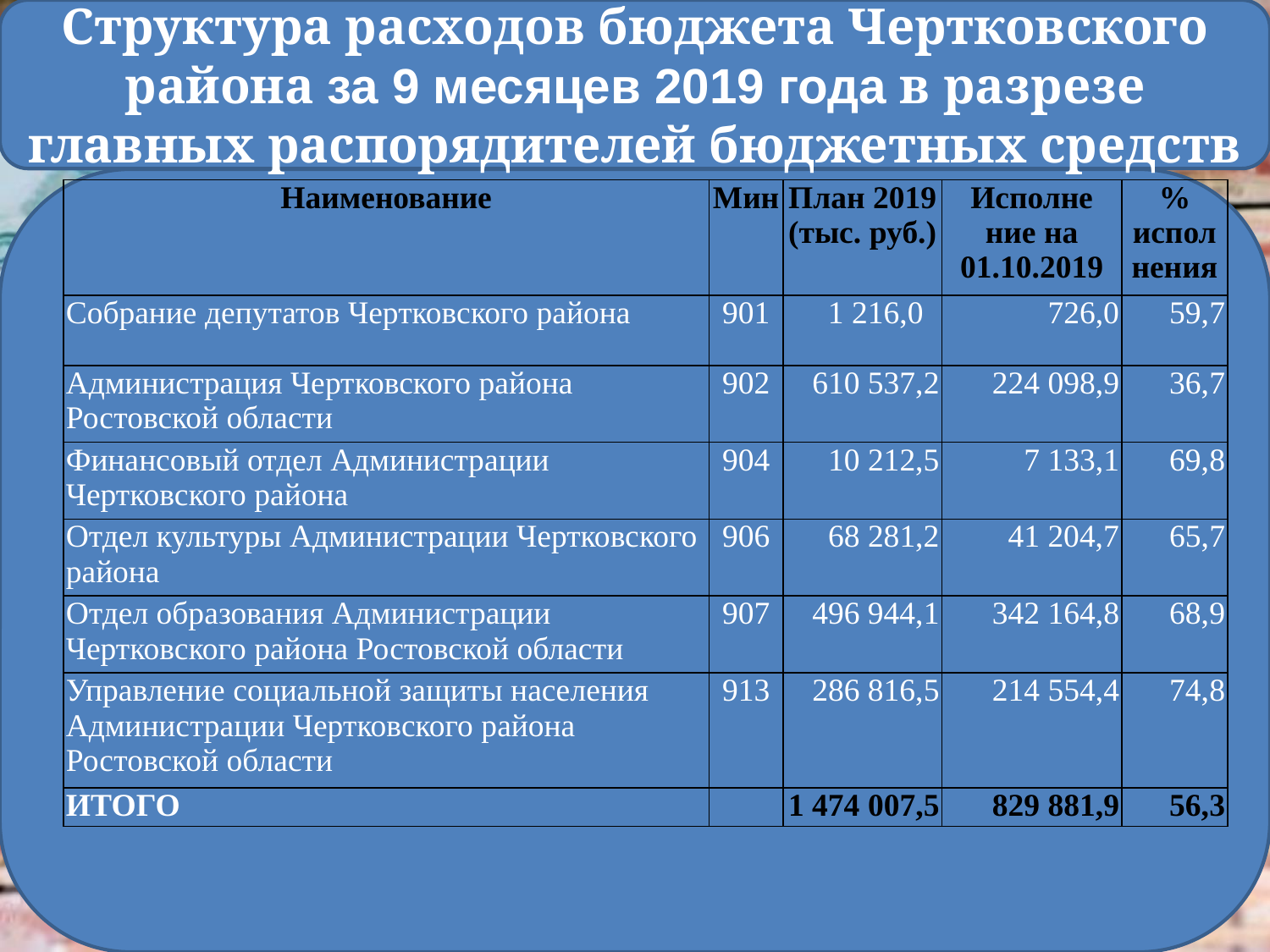

Структура расходов бюджета Чертковского района за 9 месяцев 2019 года в разрезе главных распорядителей бюджетных средств

| Наименование | Мин | План 2019 (тыс. руб.) | Исполне ние на 01.10.2019 | % испол нения |
| --- | --- | --- | --- | --- |
| Собрание депутатов Чертковского района | 901 | 1 216,0 | 726,0 | 59,7 |
| Администрация Чертковского района Ростовской области | 902 | 610 537,2 | 224 098,9 | 36,7 |
| Финансовый отдел Администрации Чертковского района | 904 | 10 212,5 | 7 133,1 | 69,8 |
| Отдел культуры Администрации Чертковского района | 906 | 68 281,2 | 41 204,7 | 65,7 |
| Отдел образования Администрации Чертковского района Ростовской области | 907 | 496 944,1 | 342 164,8 | 68,9 |
| Управление социальной защиты населения Администрации Чертковского района Ростовской области | 913 | 286 816,5 | 214 554,4 | 74,8 |
| ИТОГО |  | 1 474 007,5 | 829 881,9 | 56,3 |